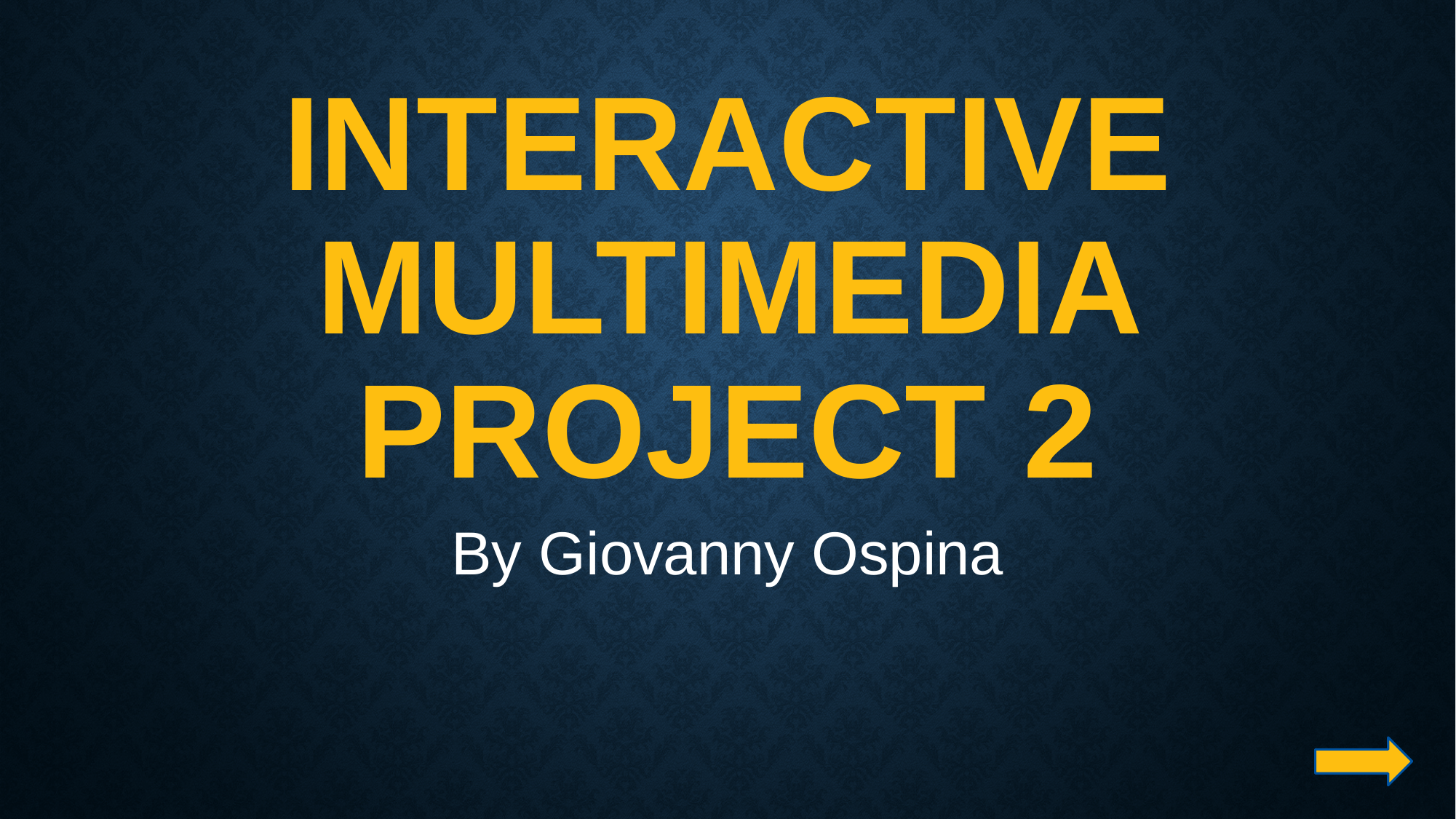

# Interactive Multimedia Project 2
By Giovanny Ospina